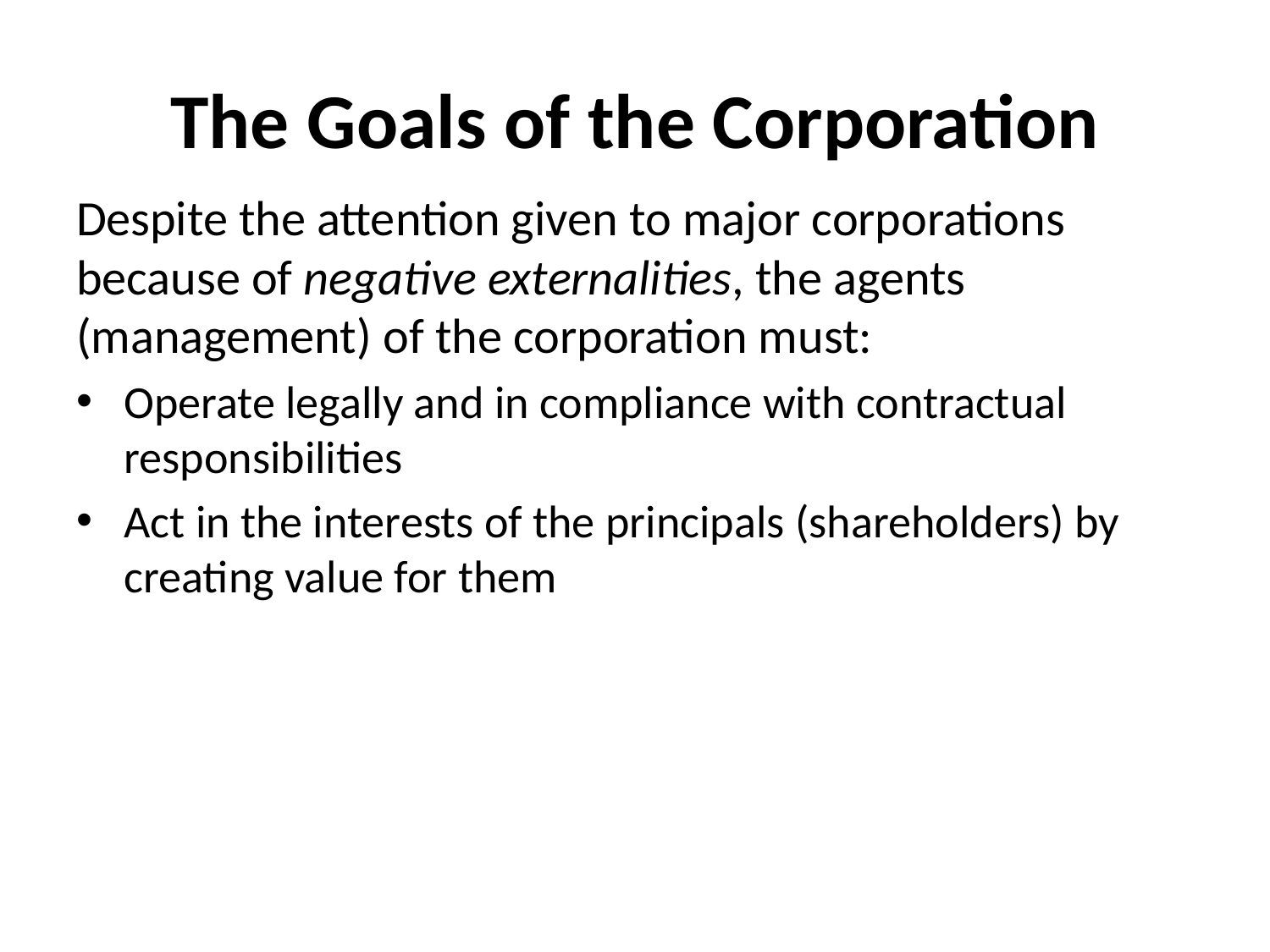

# The Goals of the Corporation
Despite the attention given to major corporations because of negative externalities, the agents (management) of the corporation must:
Operate legally and in compliance with contractual responsibilities
Act in the interests of the principals (shareholders) by creating value for them

Booth/Cleary Introduction to Corporate Finance, Second Edition
26